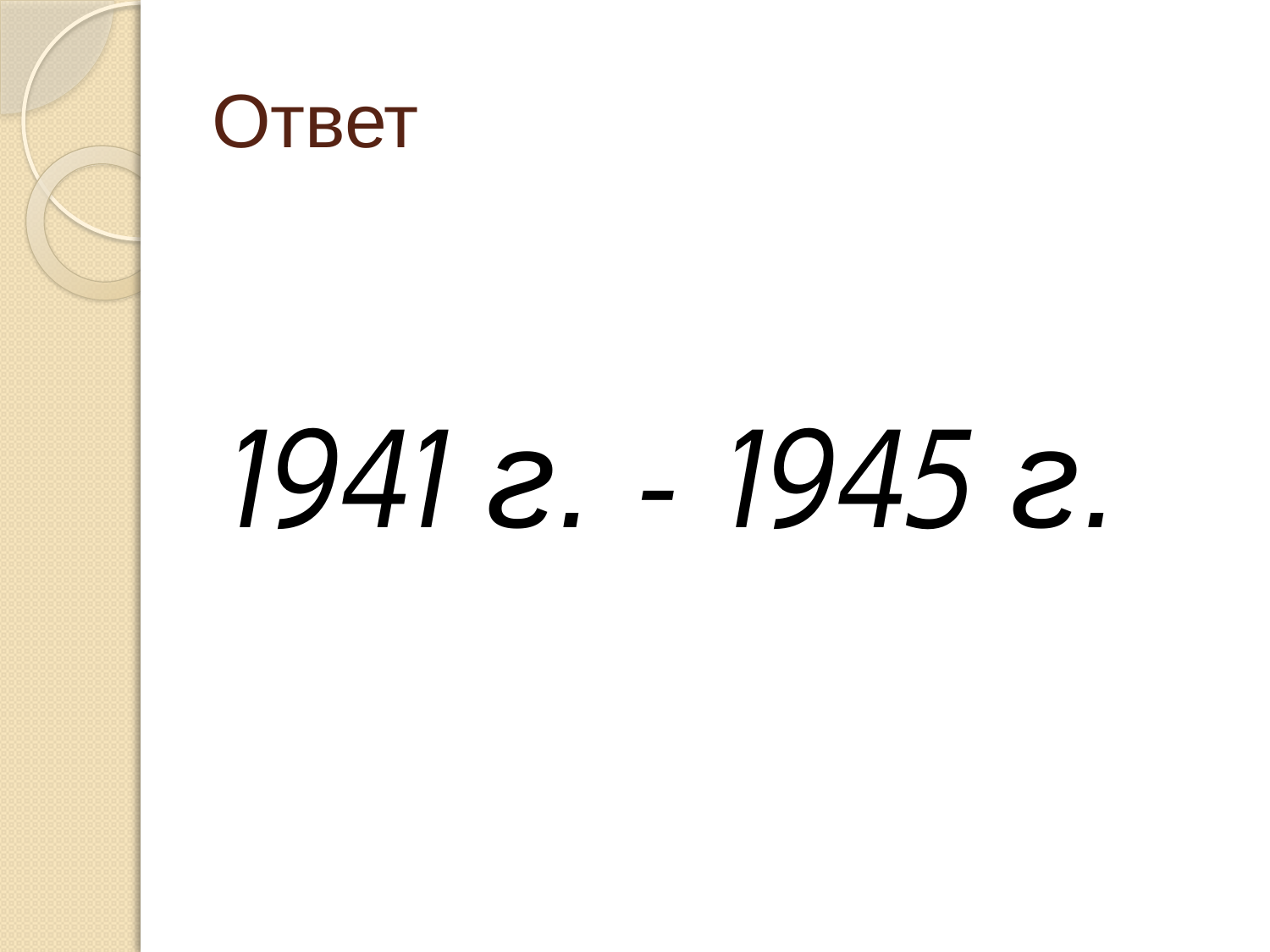

# Ответ

1941 г. - 1945 г.